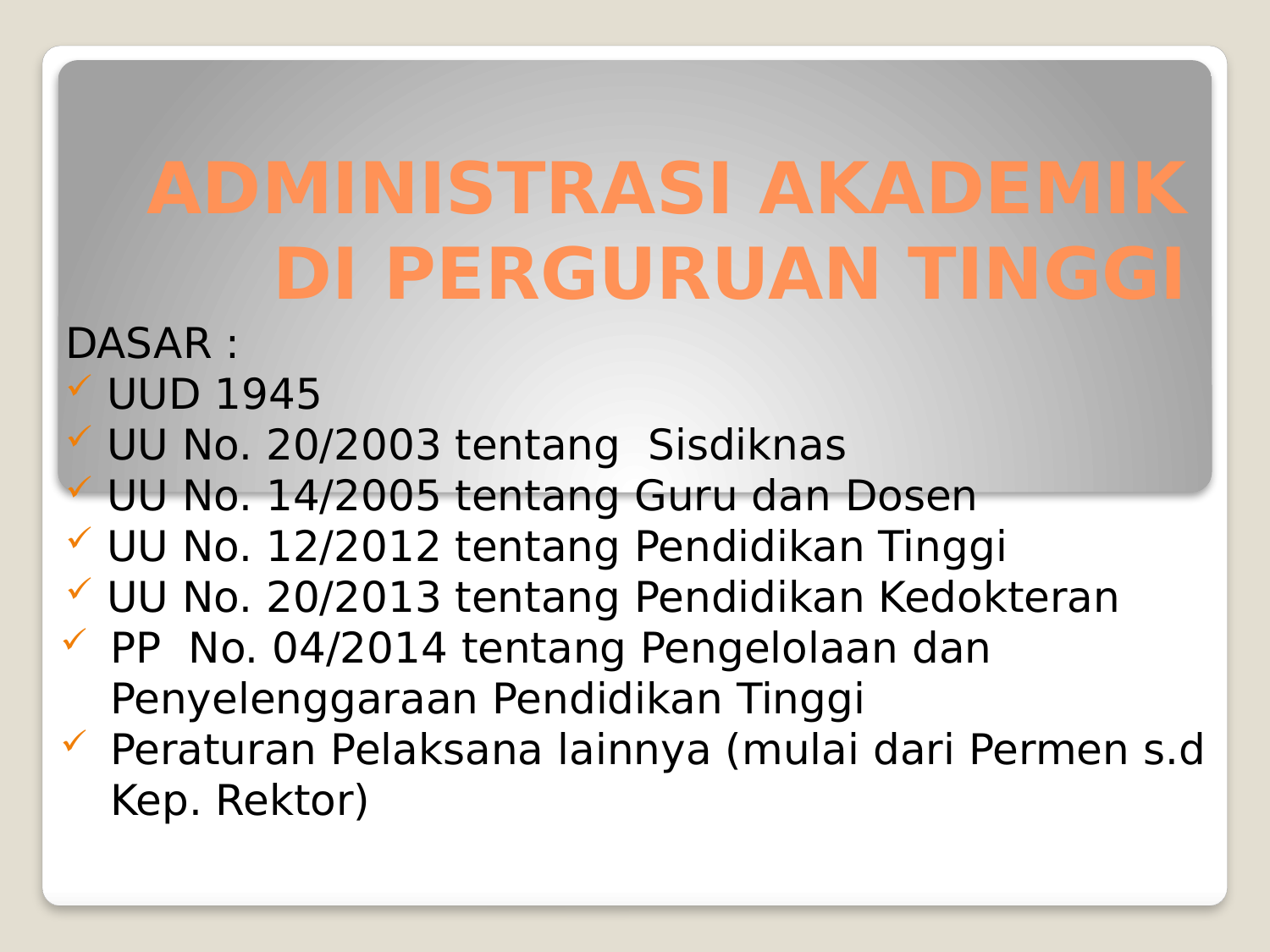

# ADMINISTRASI AKADEMIK DI PERGURUAN TINGGI
DASAR :
 UUD 1945
 UU No. 20/2003 tentang  Sisdiknas
 UU No. 14/2005 tentang Guru dan Dosen
 UU No. 12/2012 tentang Pendidikan Tinggi
 UU No. 20/2013 tentang Pendidikan Kedokteran
PP  No. 04/2014 tentang Pengelolaan dan Penyelenggaraan Pendidikan Tinggi
Peraturan Pelaksana lainnya (mulai dari Permen s.d Kep. Rektor)